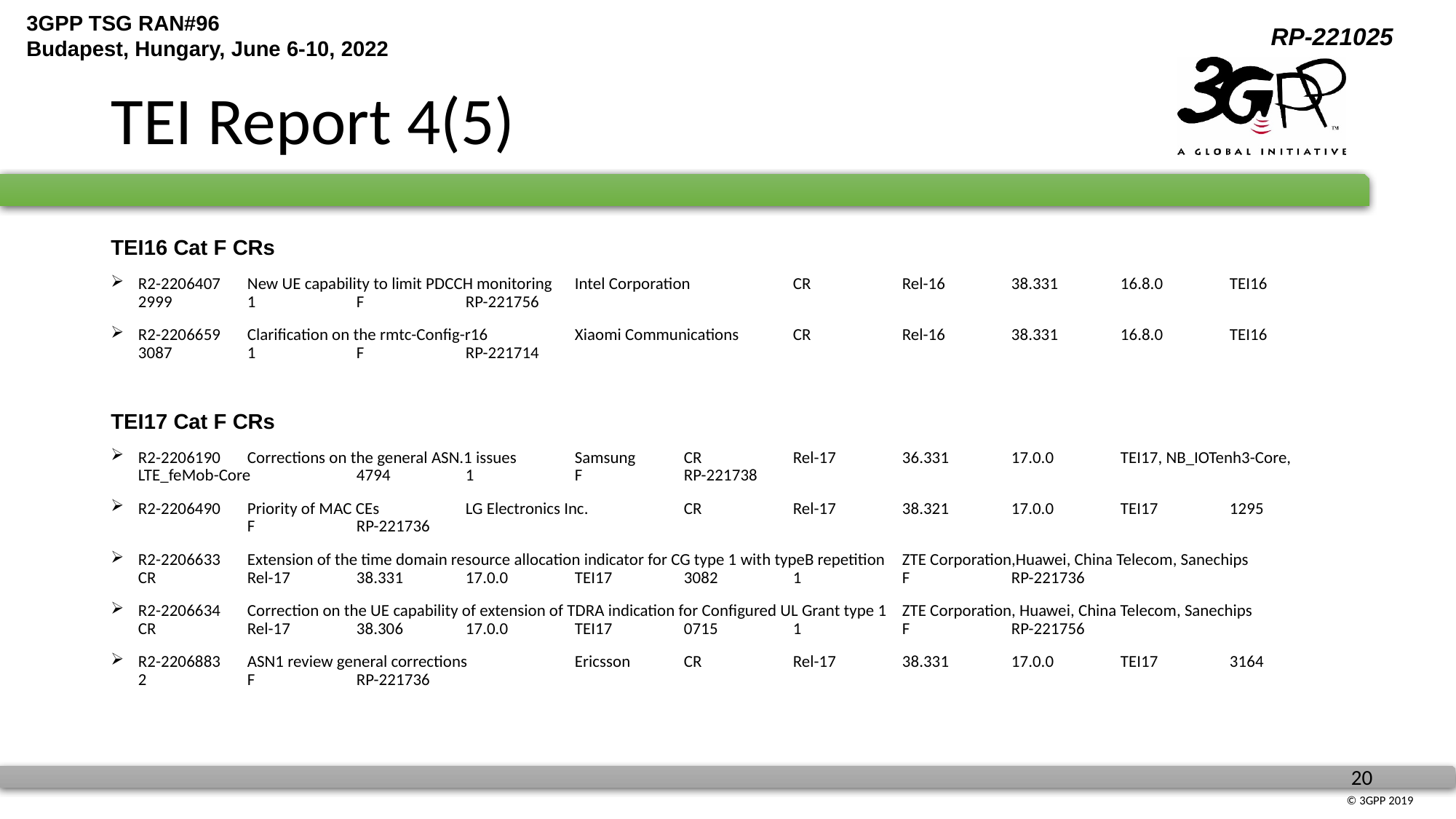

# TEI Report 4(5)
TEI16 Cat F CRs
R2-2206407	New UE capability to limit PDCCH monitoring	Intel Corporation	CR	Rel-16	38.331	16.8.0	TEI16	2999	1	F	RP-221756
R2-2206659	Clarification on the rmtc-Config-r16	Xiaomi Communications	CR	Rel-16	38.331	16.8.0	TEI16	3087	1	F	RP-221714

TEI17 Cat F CRs
R2-2206190	Corrections on the general ASN.1 issues	Samsung	CR	Rel-17	36.331	17.0.0	TEI17, NB_IOTenh3-Core, LTE_feMob-Core	4794	1	F	RP-221738
R2-2206490	Priority of MAC CEs	LG Electronics Inc.	CR	Rel-17	38.321	17.0.0	TEI17	1295		F	RP-221736
R2-2206633	Extension of the time domain resource allocation indicator for CG type 1 with typeB repetition	ZTE Corporation,Huawei, China Telecom, Sanechips	CR	Rel-17	38.331	17.0.0	TEI17	3082	1	F	RP-221736
R2-2206634	Correction on the UE capability of extension of TDRA indication for Configured UL Grant type 1	ZTE Corporation, Huawei, China Telecom, Sanechips	CR	Rel-17	38.306	17.0.0	TEI17	0715	1	F	RP-221756
R2-2206883	ASN1 review general corrections	Ericsson	CR	Rel-17	38.331	17.0.0	TEI17	3164	2	F	RP-221736